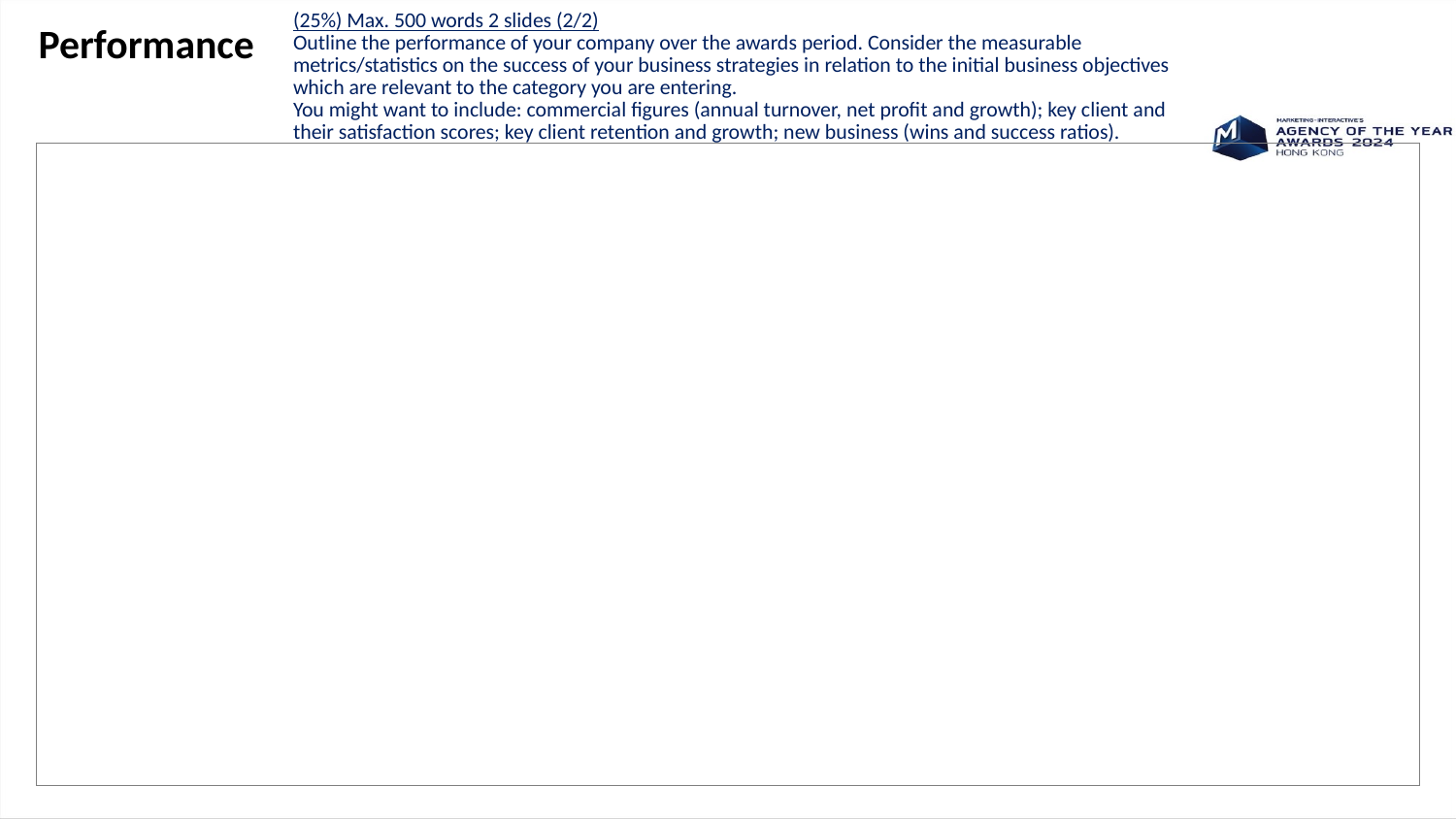

Performance
(25%) Max. 500 words 2 slides (2/2)
Outline the performance of your company over the awards period. Consider the measurable metrics/statistics on the success of your business strategies in relation to the initial business objectives which are relevant to the category you are entering.
You might want to include: commercial figures (annual turnover, net profit and growth); key client and their satisfaction scores; key client retention and growth; new business (wins and success ratios).
|  |
| --- |